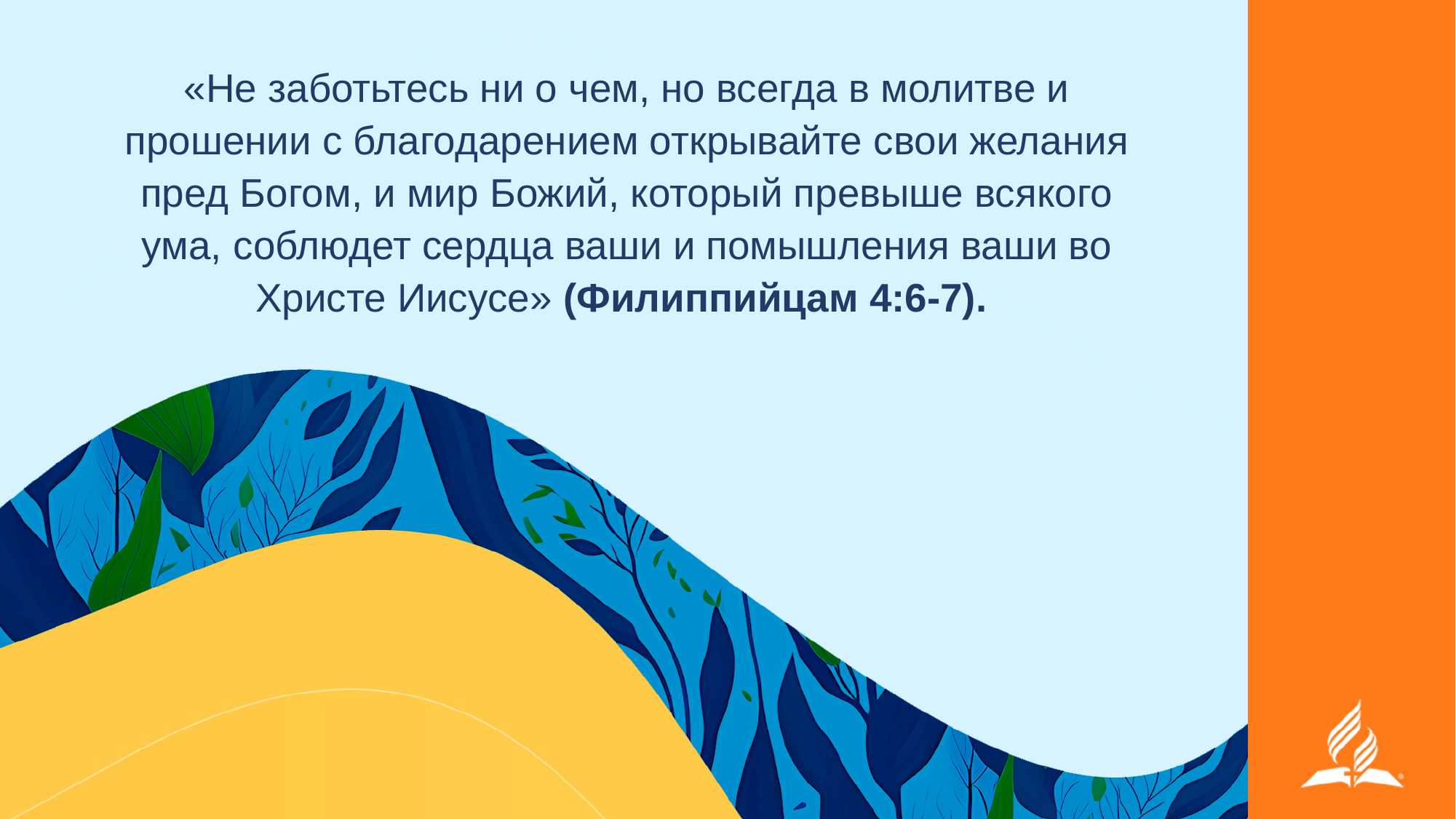

«Не заботьтесь ни о чем, но всегда в молитве и прошении с благодарением открывайте свои желания пред Богом, и мир Божий, который превыше всякого ума, соблюдет сердца ваши и помышления ваши во Христе Иисусе» (Филиппийцам 4:6-7).